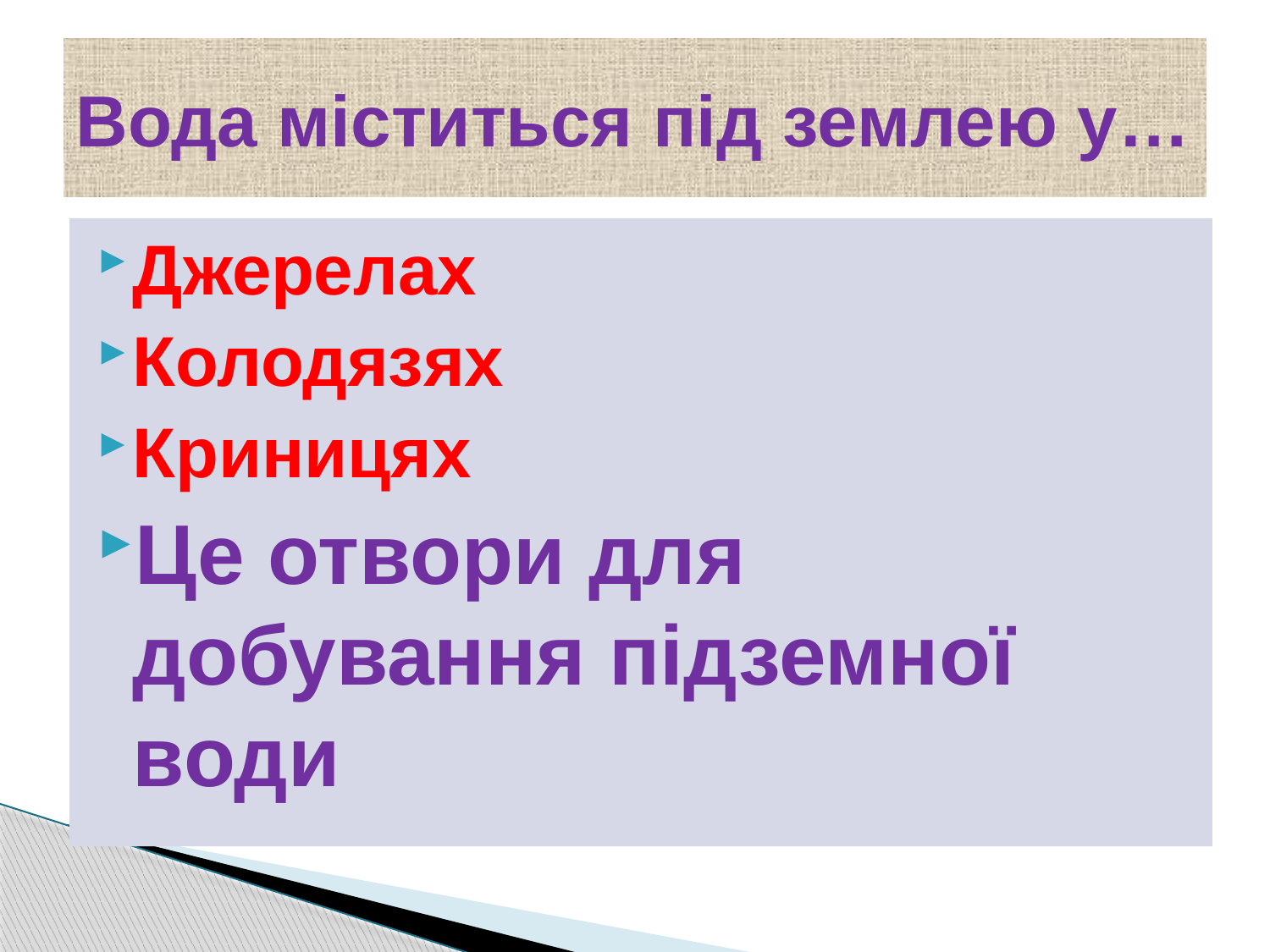

# Вода міститься під землею у…
Джерелах
Колодязях
Криницях
Це отвори для добування підземної води